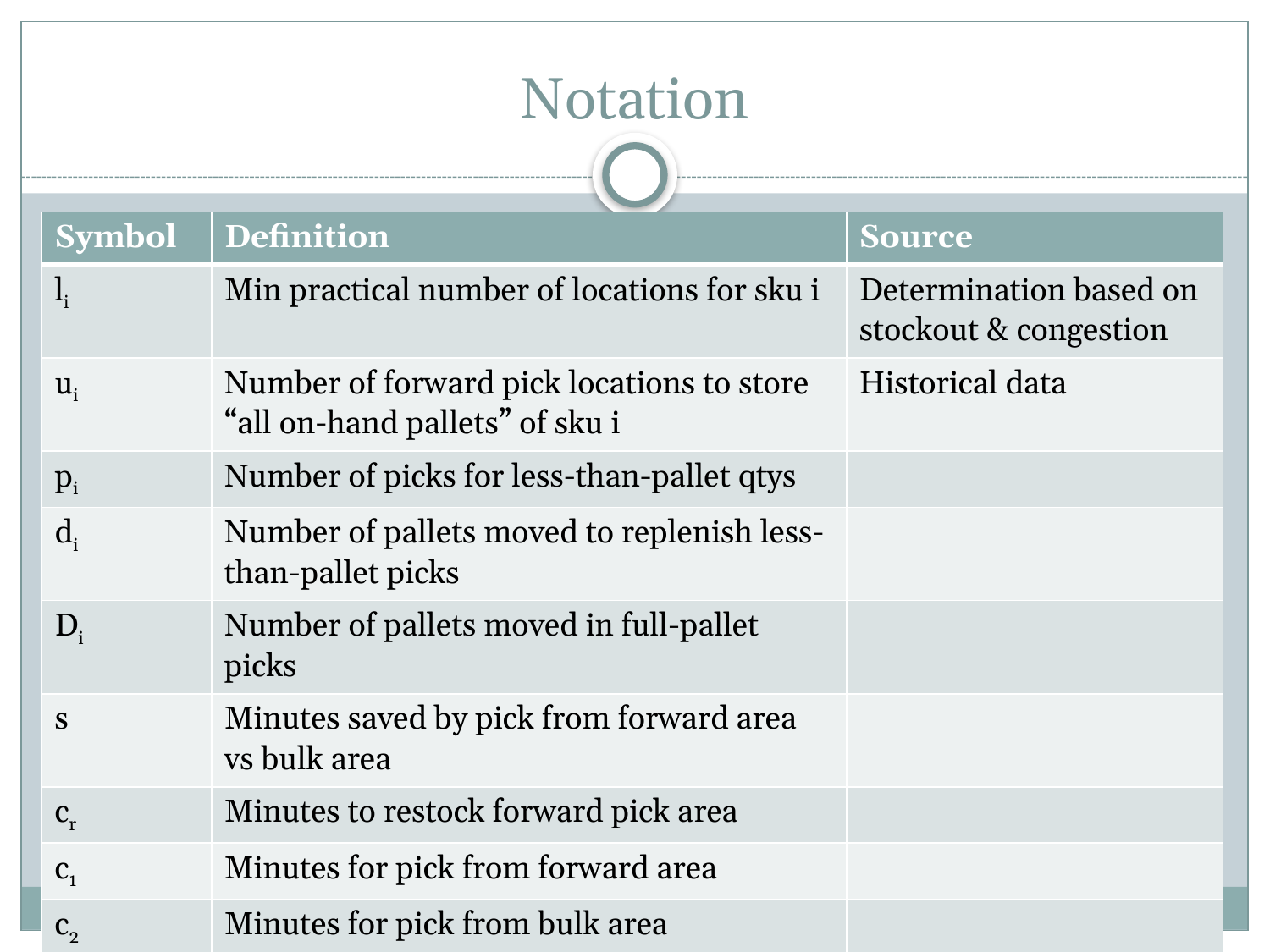

# Notation
| Symbol | Definition | Source |
| --- | --- | --- |
| li | Min practical number of locations for sku i | Determination based on stockout & congestion |
| ui | Number of forward pick locations to store “all on-hand pallets” of sku i | Historical data |
| pi | Number of picks for less-than-pallet qtys |  |
| di | Number of pallets moved to replenish less-than-pallet picks |  |
| Di | Number of pallets moved in full-pallet picks |  |
| s | Minutes saved by pick from forward area vs bulk area |  |
| cr | Minutes to restock forward pick area |  |
| c1 | Minutes for pick from forward area |  |
| c2 | Minutes for pick from bulk area |  |